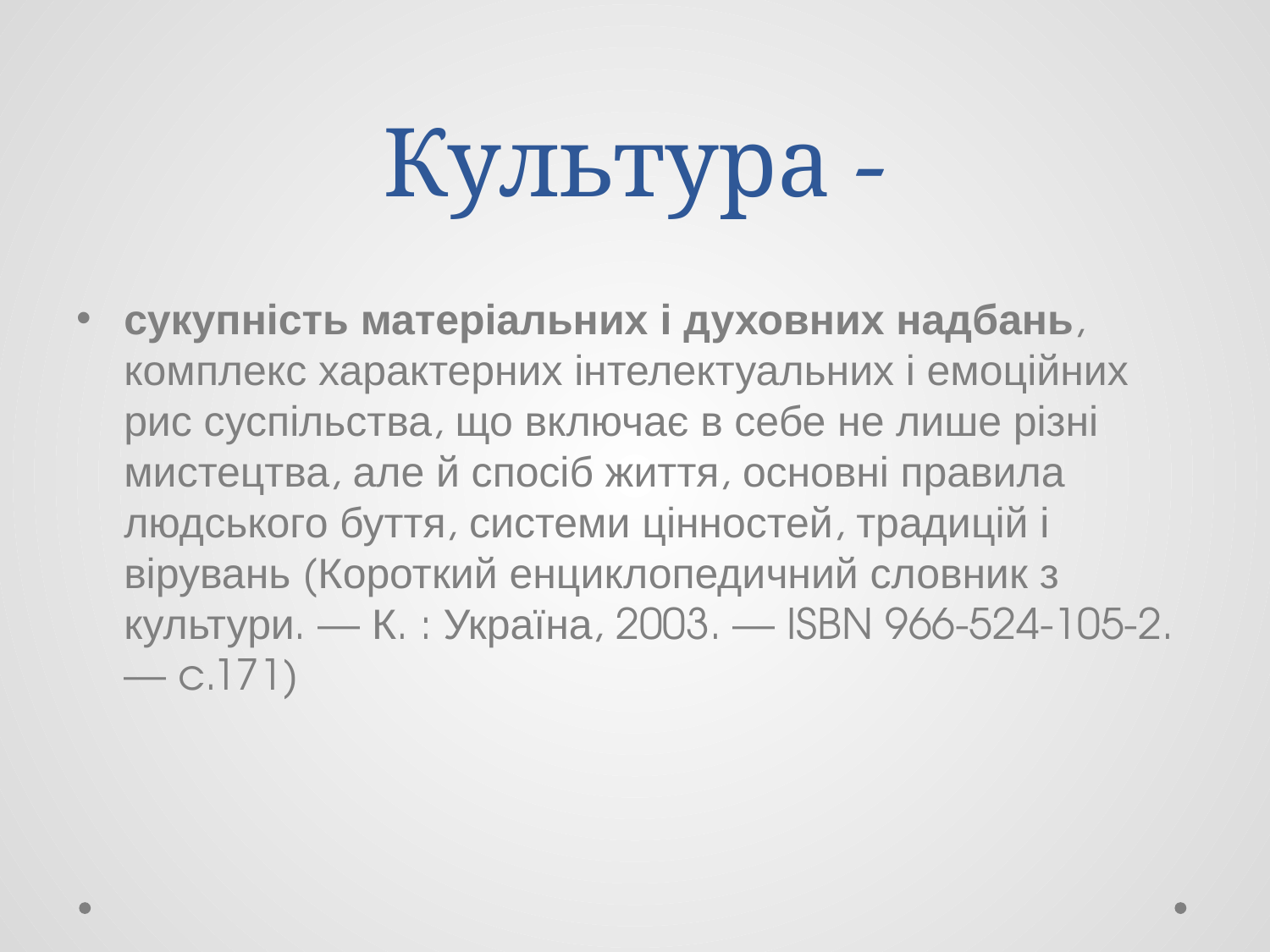

# Культура -
сукупність матеріальних і духовних надбань, комплекс характерних інтелектуальних і емоційних рис суспільства, що включає в себе не лише різні мистецтва, але й спосіб життя, основні правила людського буття, системи цінностей, традицій і вірувань (Короткий енциклопедичний словник з культури. — К. : Україна, 2003. — ISBN 966-524-105-2. — c.171)